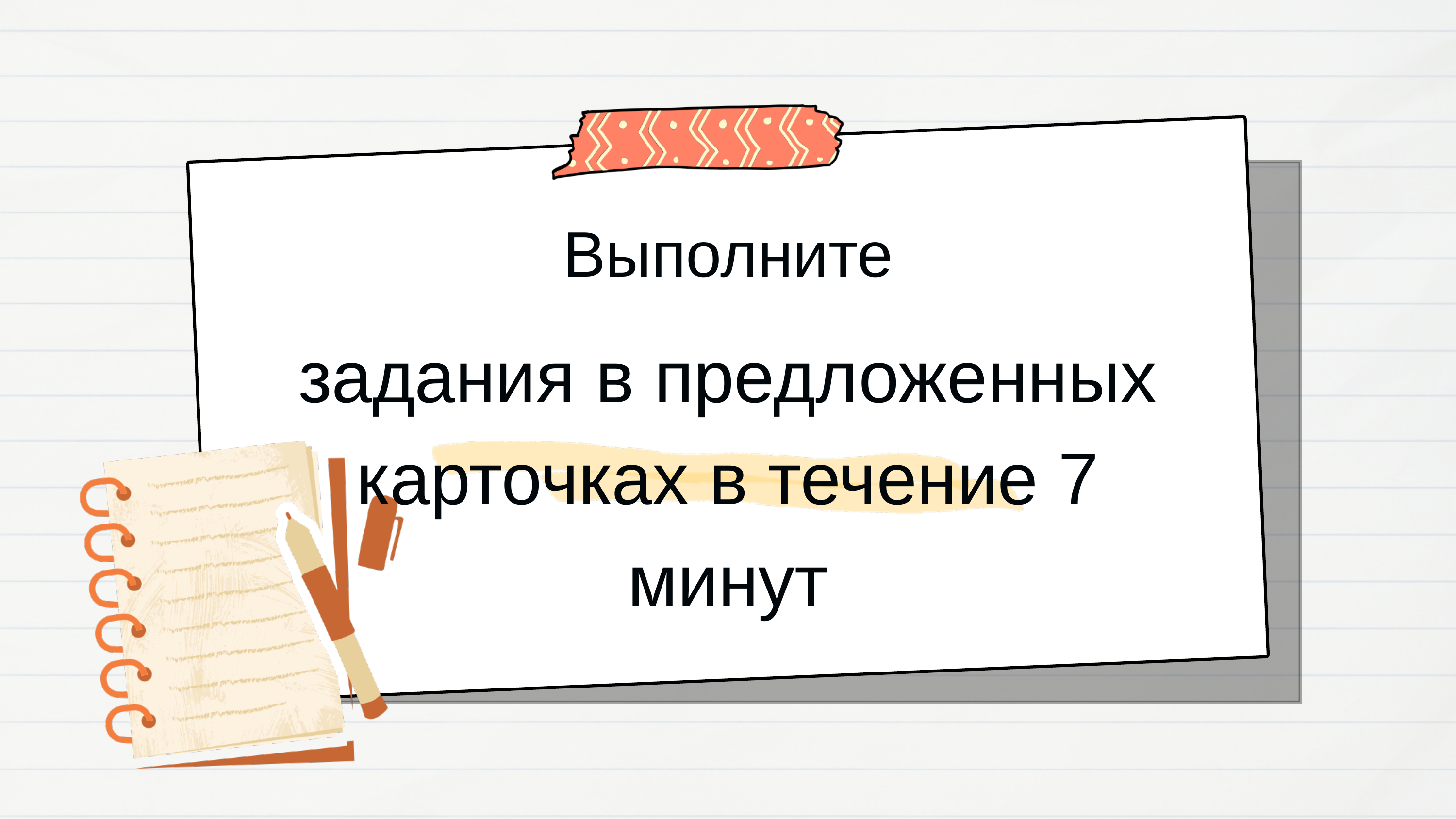

Выполните
задания в предложенных карточках в течение 7 минут